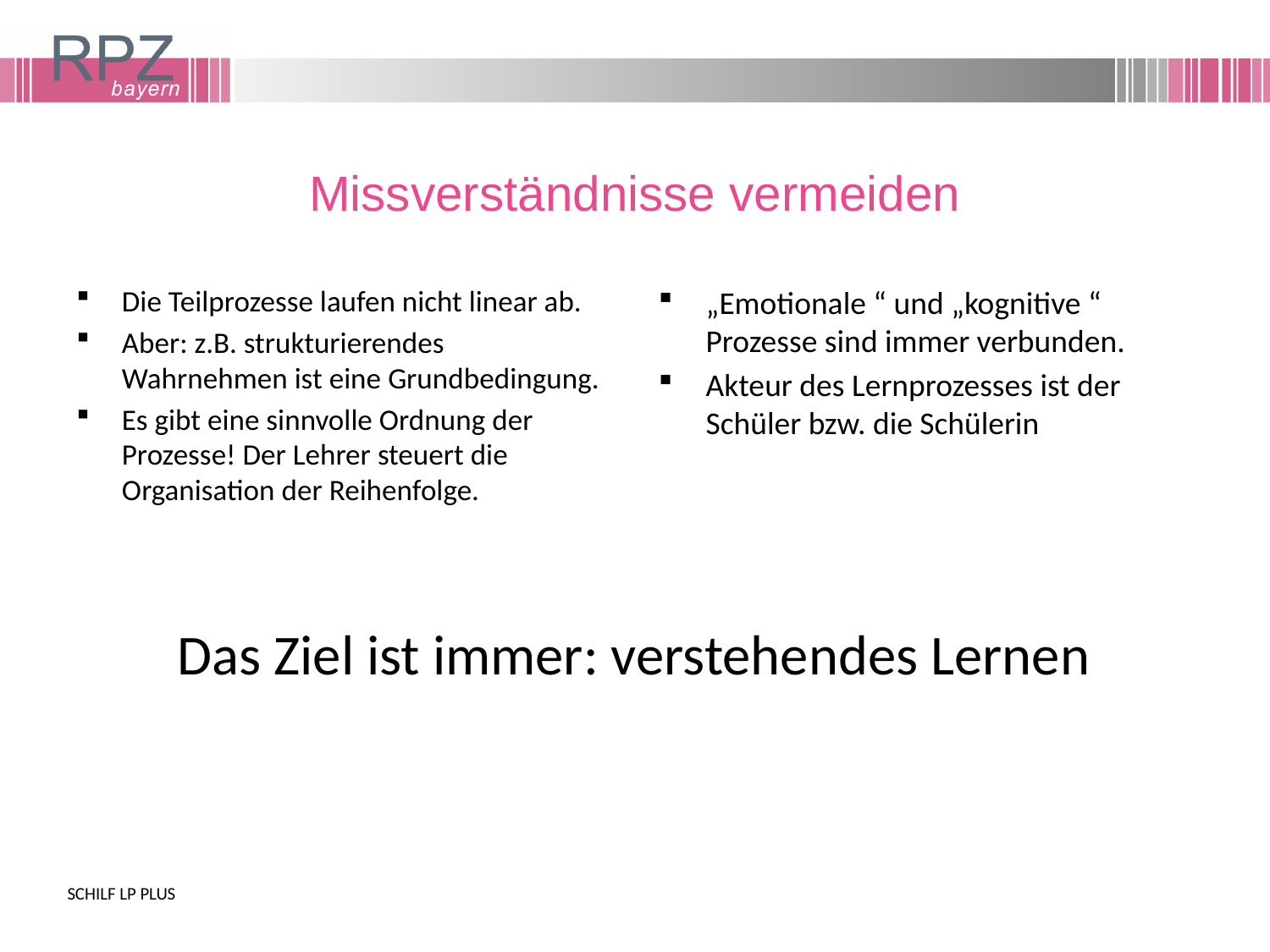

# Missverständnisse vermeiden
Die Teilprozesse laufen nicht linear ab.
Aber: z.B. strukturierendes Wahrnehmen ist eine Grundbedingung.
Es gibt eine sinnvolle Ordnung der Prozesse! Der Lehrer steuert die Organisation der Reihenfolge.
„Emotionale “ und „kognitive “ Prozesse sind immer verbunden.
Akteur des Lernprozesses ist der Schüler bzw. die Schülerin
Das Ziel ist immer: verstehendes Lernen